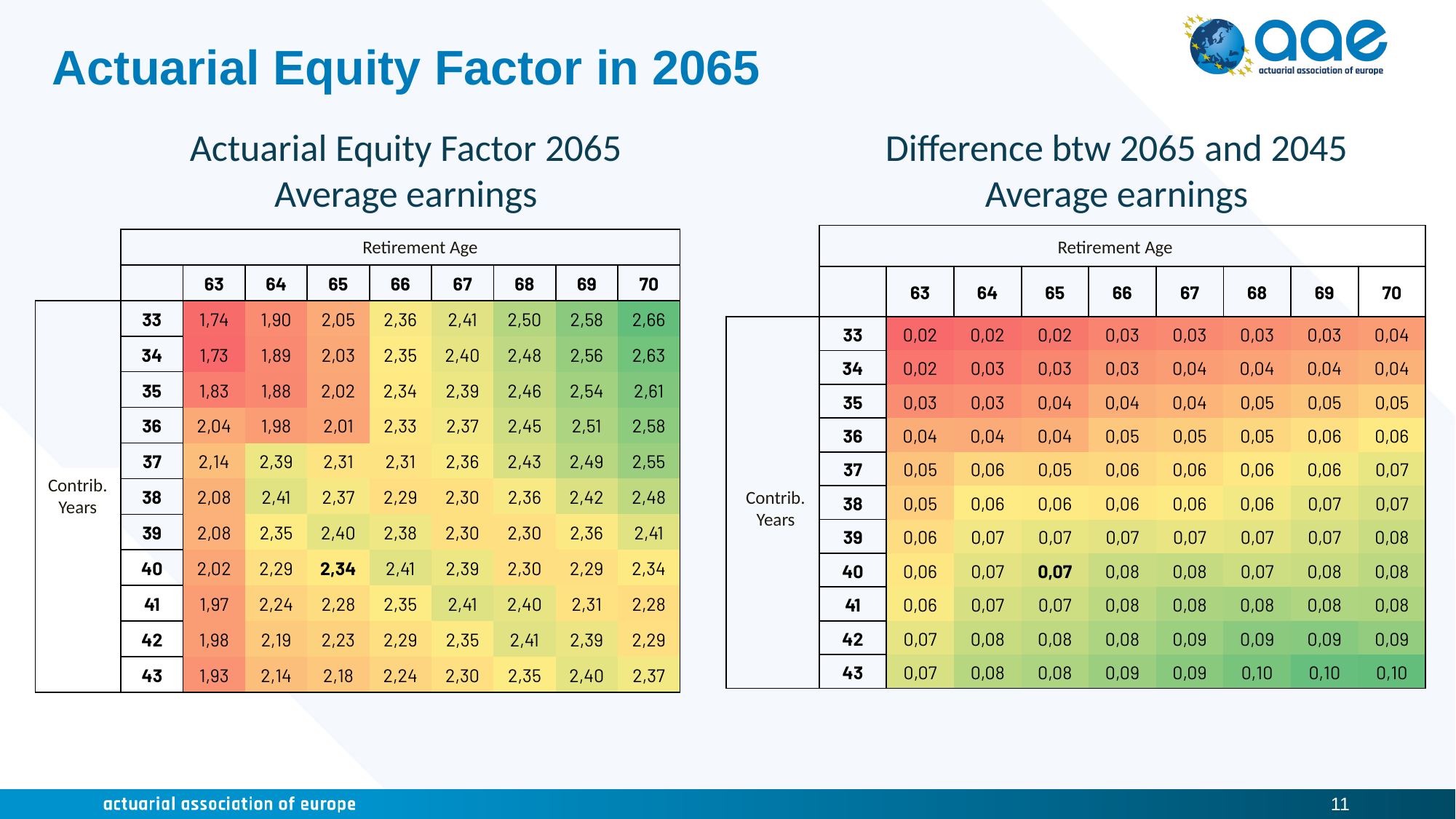

# Actuarial Equity Factor in 2065
Actuarial Equity Factor 2065
Average earnings
Difference btw 2065 and 2045
Average earnings
|  | Edad de jubilación |  |  |  |  |  |  |  |  |
| --- | --- | --- | --- | --- | --- | --- | --- | --- | --- |
|  |  | 63 | 64 | 65 | 66 | 67 | 68 | 69 | 70 |
| Años cotizados | 33 | 0,02 | 0,02 | 0,02 | 0,03 | 0,03 | 0,03 | 0,03 | 0,04 |
|  | 34 | 0,02 | 0,03 | 0,03 | 0,03 | 0,04 | 0,04 | 0,04 | 0,04 |
|  | 35 | 0,03 | 0,03 | 0,04 | 0,04 | 0,04 | 0,05 | 0,05 | 0,05 |
|  | 36 | 0,04 | 0,04 | 0,04 | 0,05 | 0,05 | 0,05 | 0,06 | 0,06 |
|  | 37 | 0,05 | 0,06 | 0,05 | 0,06 | 0,06 | 0,06 | 0,06 | 0,07 |
|  | 38 | 0,05 | 0,06 | 0,06 | 0,06 | 0,06 | 0,06 | 0,07 | 0,07 |
|  | 39 | 0,06 | 0,07 | 0,07 | 0,07 | 0,07 | 0,07 | 0,07 | 0,08 |
|  | 40 | 0,06 | 0,07 | 0,07 | 0,08 | 0,08 | 0,07 | 0,08 | 0,08 |
|  | 41 | 0,06 | 0,07 | 0,07 | 0,08 | 0,08 | 0,08 | 0,08 | 0,08 |
|  | 42 | 0,07 | 0,08 | 0,08 | 0,08 | 0,09 | 0,09 | 0,09 | 0,09 |
|  | 43 | 0,07 | 0,08 | 0,08 | 0,09 | 0,09 | 0,10 | 0,10 | 0,10 |
|  | Edad de jubilación |  |  |  |  |  |  |  |  |
| --- | --- | --- | --- | --- | --- | --- | --- | --- | --- |
|  |  | 63 | 64 | 65 | 66 | 67 | 68 | 69 | 70 |
| Años cotizados | 33 | 1,74 | 1,90 | 2,05 | 2,36 | 2,41 | 2,50 | 2,58 | 2,66 |
|  | 34 | 1,73 | 1,89 | 2,03 | 2,35 | 2,40 | 2,48 | 2,56 | 2,63 |
|  | 35 | 1,83 | 1,88 | 2,02 | 2,34 | 2,39 | 2,46 | 2,54 | 2,61 |
|  | 36 | 2,04 | 1,98 | 2,01 | 2,33 | 2,37 | 2,45 | 2,51 | 2,58 |
|  | 37 | 2,14 | 2,39 | 2,31 | 2,31 | 2,36 | 2,43 | 2,49 | 2,55 |
|  | 38 | 2,08 | 2,41 | 2,37 | 2,29 | 2,30 | 2,36 | 2,42 | 2,48 |
|  | 39 | 2,08 | 2,35 | 2,40 | 2,38 | 2,30 | 2,30 | 2,36 | 2,41 |
|  | 40 | 2,02 | 2,29 | 2,34 | 2,41 | 2,39 | 2,30 | 2,29 | 2,34 |
|  | 41 | 1,97 | 2,24 | 2,28 | 2,35 | 2,41 | 2,40 | 2,31 | 2,28 |
|  | 42 | 1,98 | 2,19 | 2,23 | 2,29 | 2,35 | 2,41 | 2,39 | 2,29 |
|  | 43 | 1,93 | 2,14 | 2,18 | 2,24 | 2,30 | 2,35 | 2,40 | 2,37 |
Retirement Age
Retirement Age
Contrib. Years
Contrib. Years
11